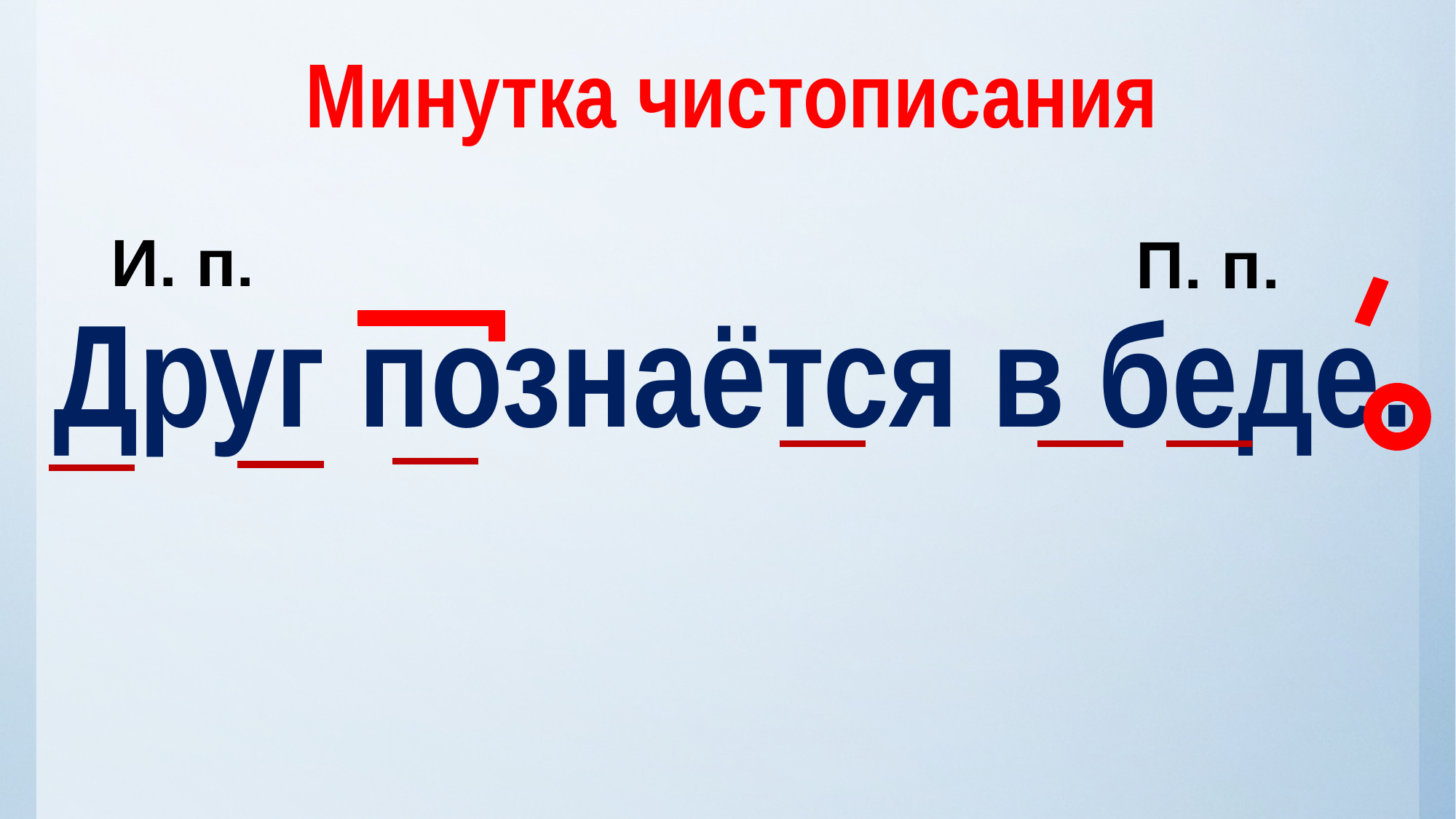

Минутка чистописания
И. п.
П. п.

Друг познаётся в беде.